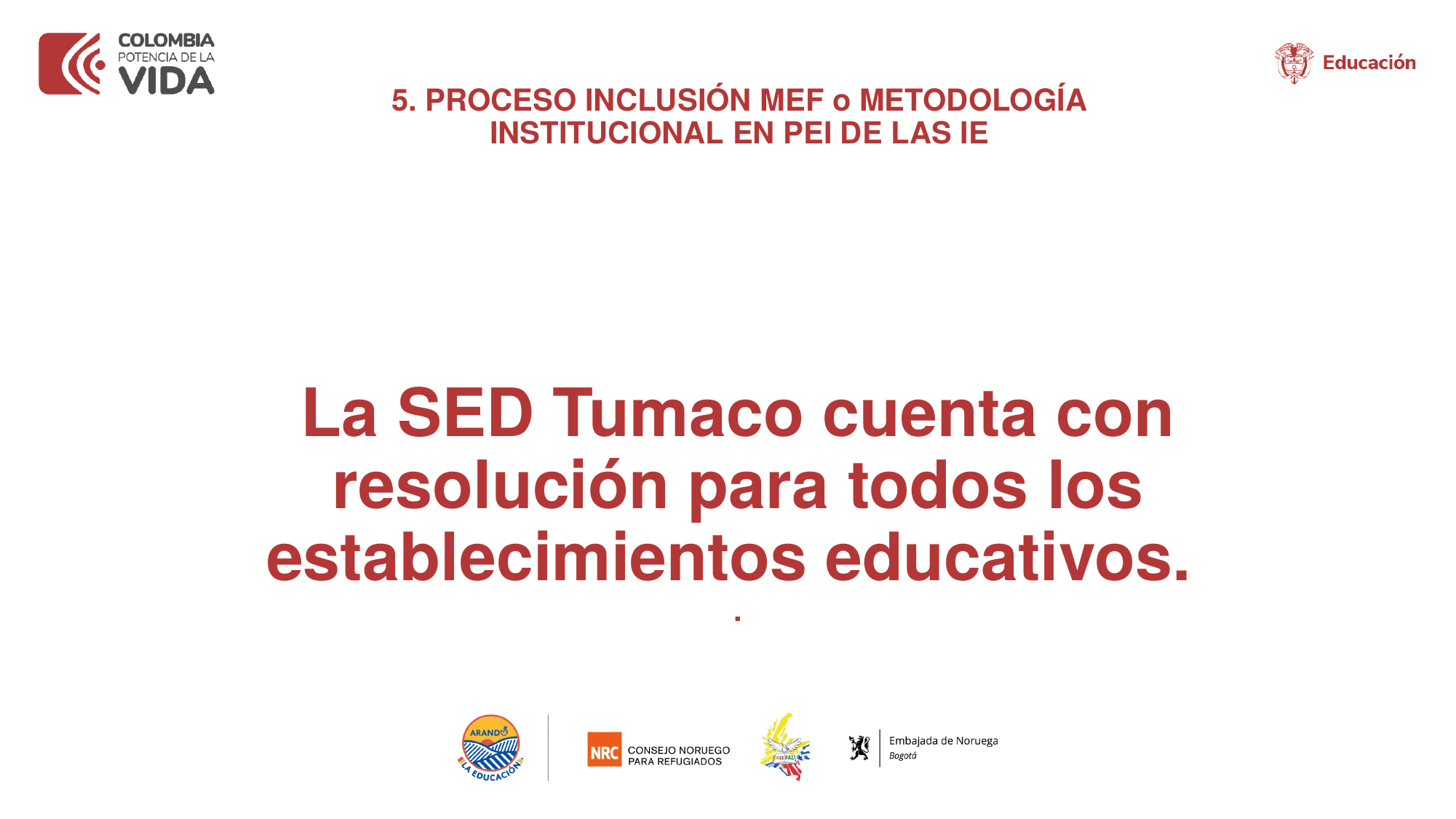

5. PROCESO INCLUSIÓN MEF o METODOLOGÍA INSTITUCIONAL EN PEI DE LAS IE

# La SED Tumaco cuenta con resolución para todos los establecimientos educativos. .